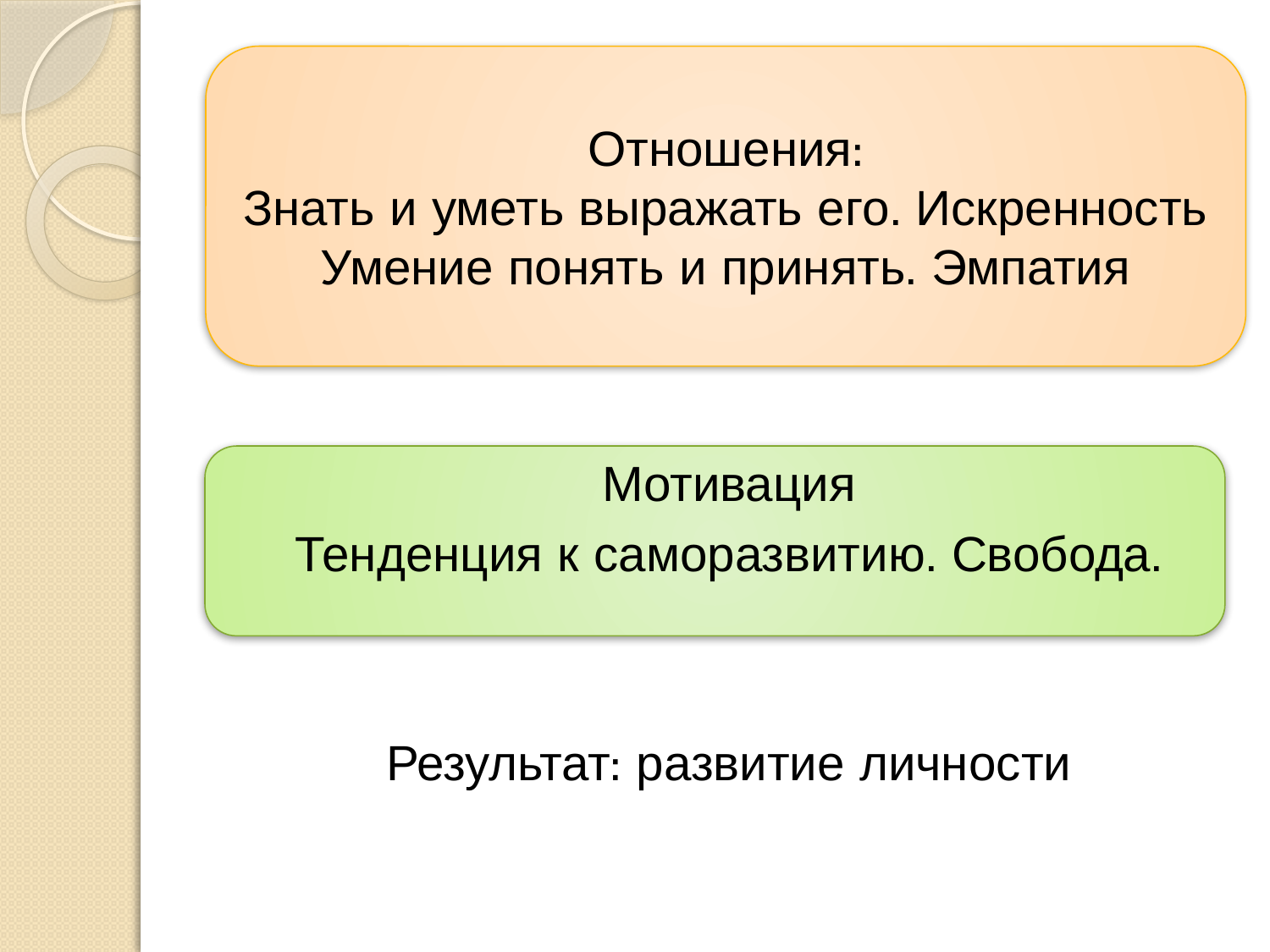

#
Отношения:
Знать и уметь выражать его. Искренность
Умение понять и принять. Эмпатия

Мотивация
Тенденция к саморазвитию. Свобода.

Результат: развитие личности